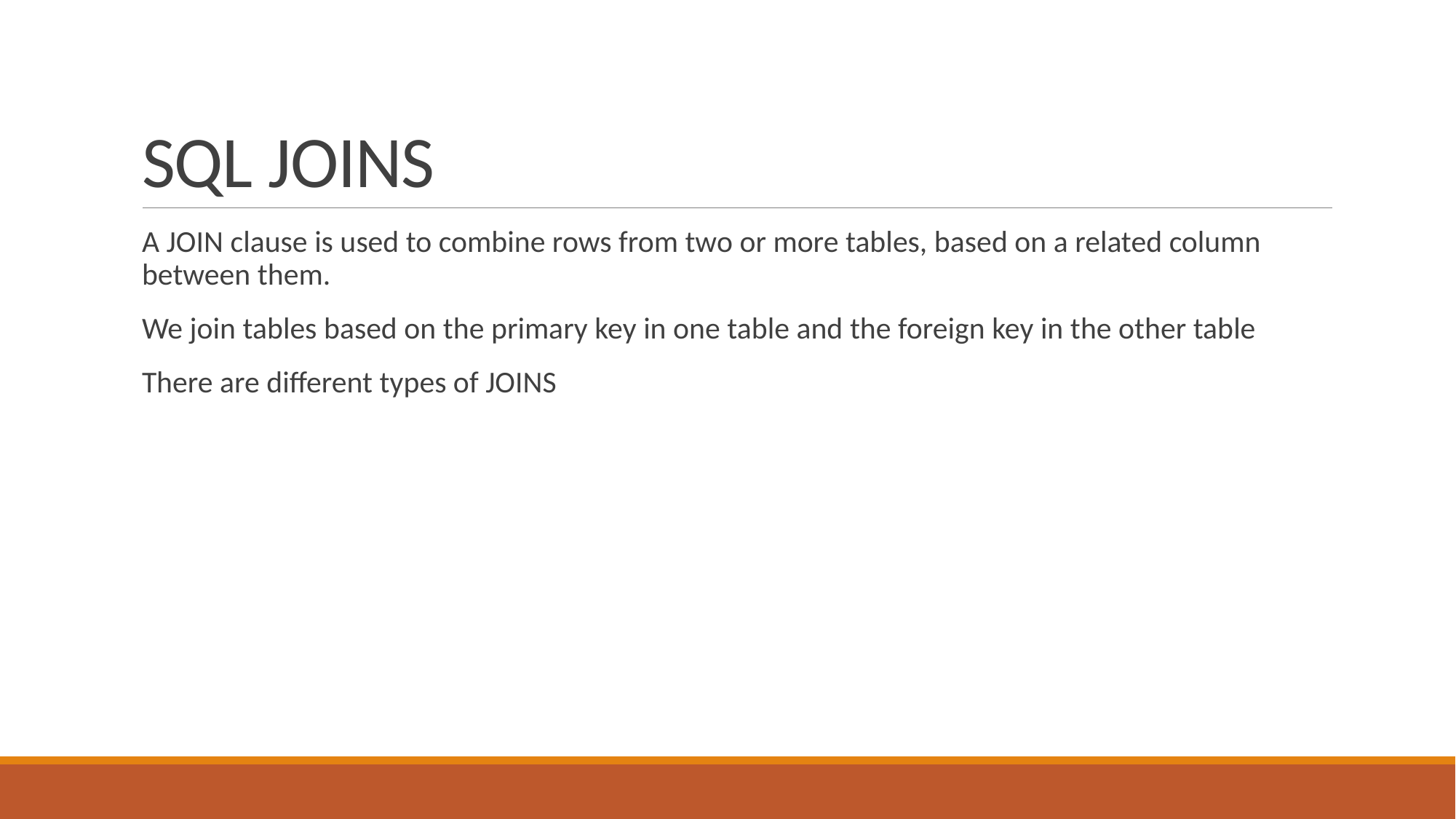

# SQL JOINS
A JOIN clause is used to combine rows from two or more tables, based on a related column between them.
We join tables based on the primary key in one table and the foreign key in the other table
There are different types of JOINS